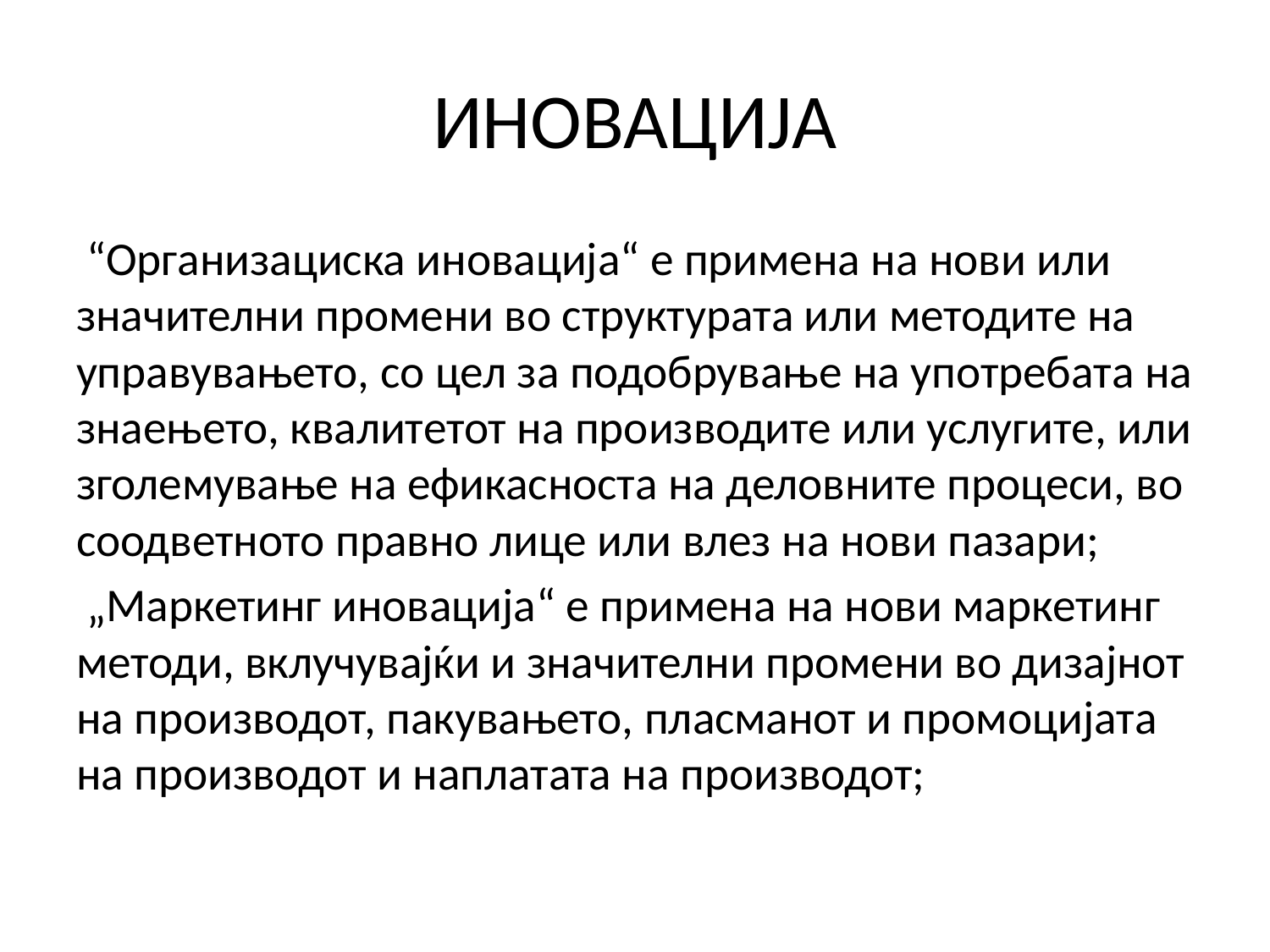

# ИНОВАЦИЈА
 “Организациска иновација“ е примена на нови или значителни промени во структурата или методите на управувањето, со цел за подобрување на употребата на знаењето, квалитетот на производите или услугите, или зголемување на ефикасноста на деловните процеси, во соодветното правно лице или влез на нови пазари;
 „Маркетинг иновација“ е примена на нови маркетинг методи, вклучувајќи и значителни промени во дизајнот на производот, пакувањето, пласманот и промоцијата на производот и наплатата на производот;